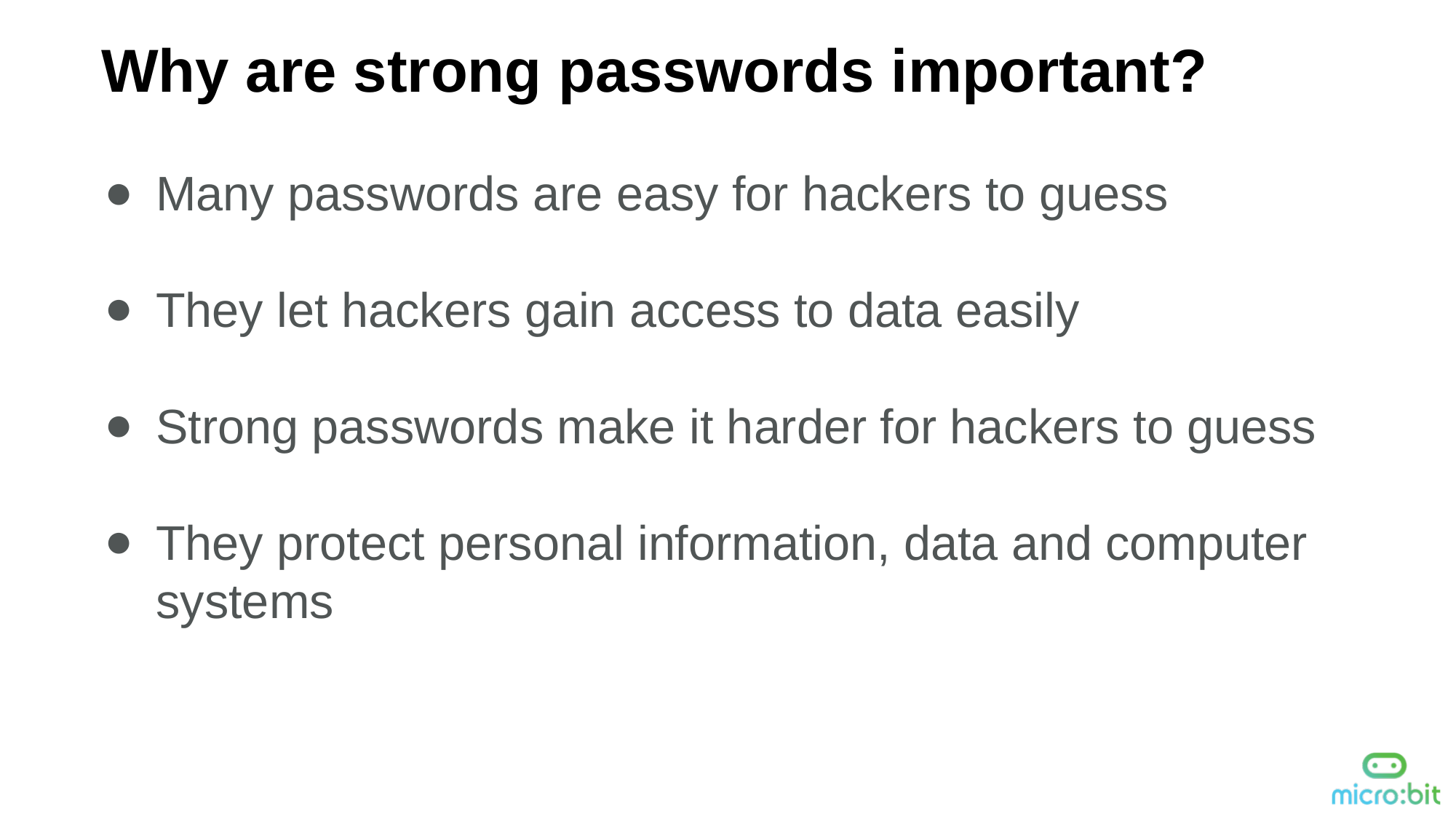

Why are strong passwords important?

Many passwords are easy for hackers to guess

They let hackers gain access to data easily

Strong passwords make it harder for hackers to guess

They protect personal information, data and computer systems